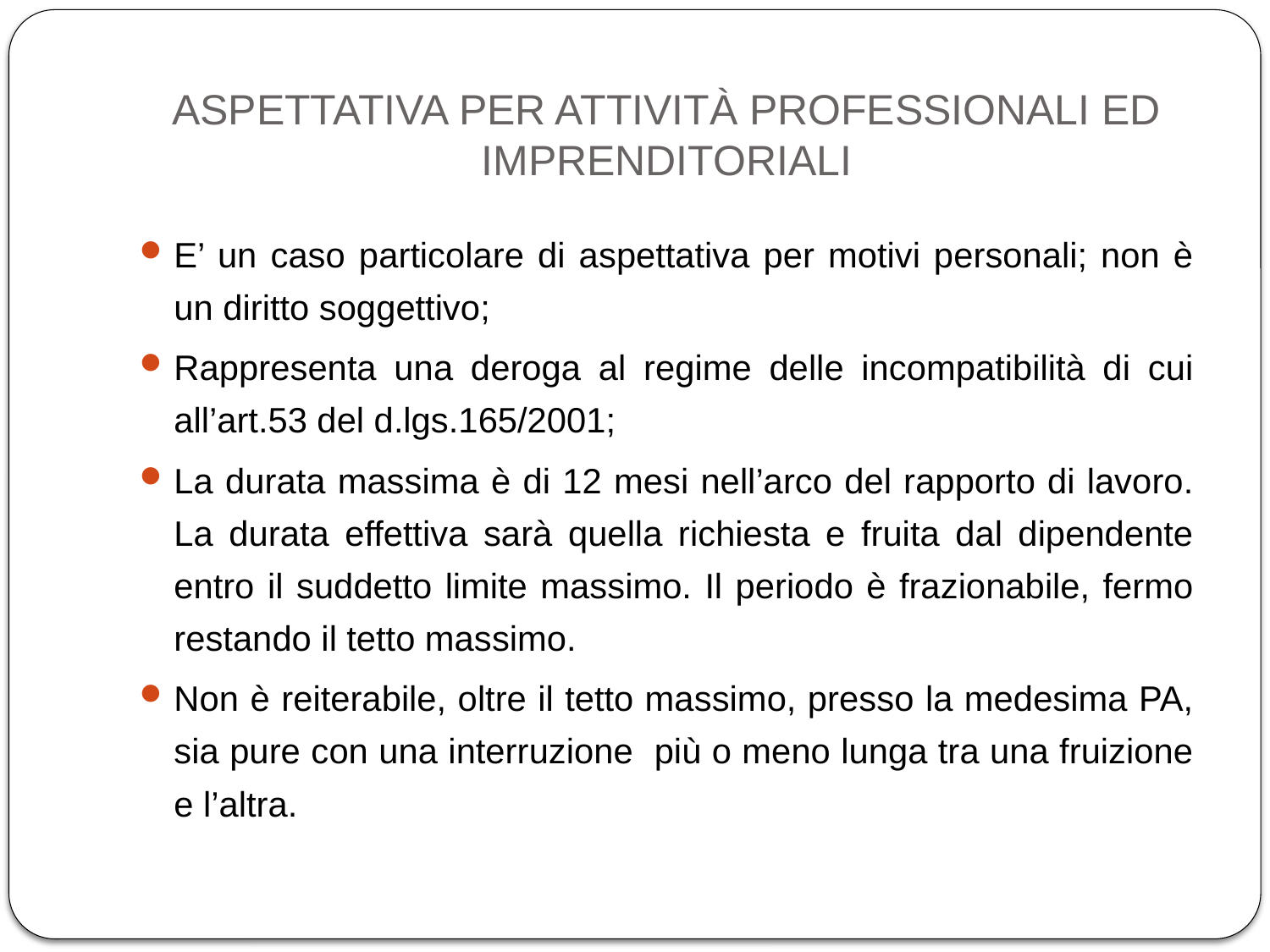

# Aspettativa per attività professionali ed imprenditoriali
E’ un caso particolare di aspettativa per motivi personali; non è un diritto soggettivo;
Rappresenta una deroga al regime delle incompatibilità di cui all’art.53 del d.lgs.165/2001;
La durata massima è di 12 mesi nell’arco del rapporto di lavoro. La durata effettiva sarà quella richiesta e fruita dal dipendente entro il suddetto limite massimo. Il periodo è frazionabile, fermo restando il tetto massimo.
Non è reiterabile, oltre il tetto massimo, presso la medesima PA, sia pure con una interruzione  più o meno lunga tra una fruizione e l’altra.